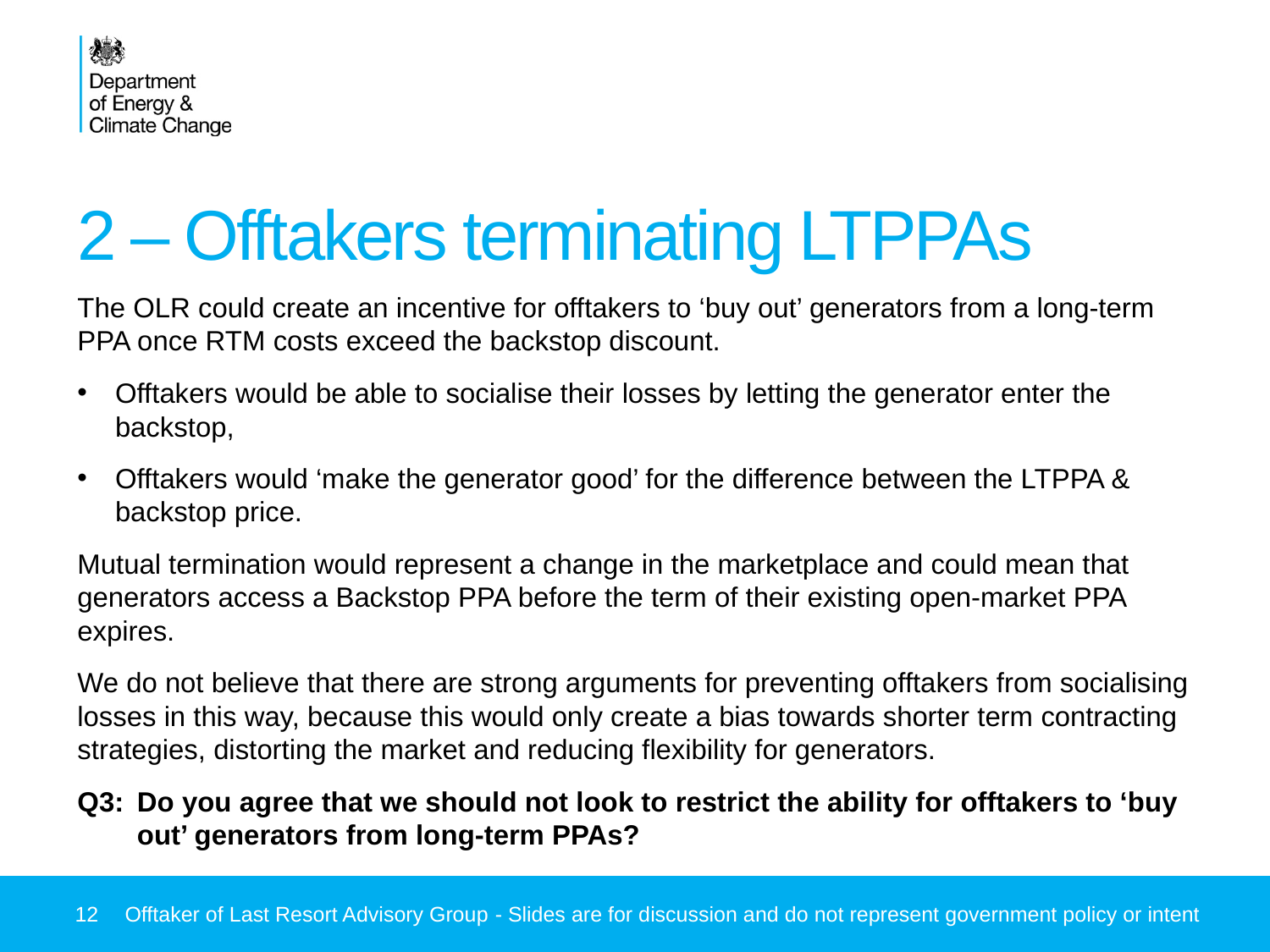

# 2 – Offtakers terminating LTPPAs
The OLR could create an incentive for offtakers to ‘buy out’ generators from a long-term PPA once RTM costs exceed the backstop discount.
Offtakers would be able to socialise their losses by letting the generator enter the backstop,
Offtakers would ‘make the generator good’ for the difference between the LTPPA & backstop price.
Mutual termination would represent a change in the marketplace and could mean that generators access a Backstop PPA before the term of their existing open-market PPA expires.
We do not believe that there are strong arguments for preventing offtakers from socialising losses in this way, because this would only create a bias towards shorter term contracting strategies, distorting the market and reducing flexibility for generators.
Q3: 	Do you agree that we should not look to restrict the ability for offtakers to ‘buy out’ generators from long-term PPAs?

12
Offtaker of Last Resort Advisory Group - Slides are for discussion and do not represent government policy or intent